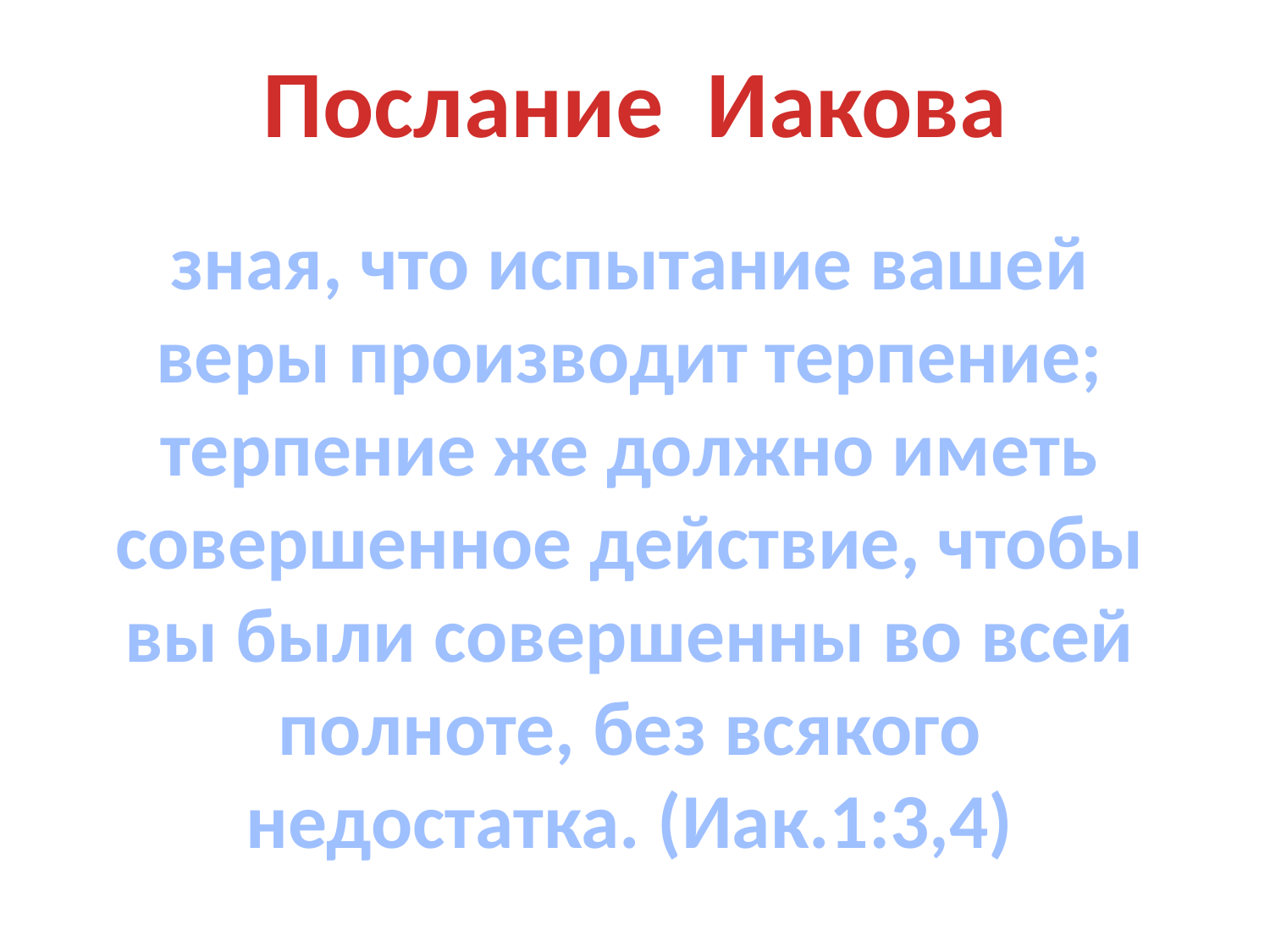

Послание  Иакова
зная, что испытание вашей веры производит терпение;
терпение же должно иметь совершенное действие, чтобы вы были совершенны во всей полноте, без всякого недостатка. (Иак.1:3,4)